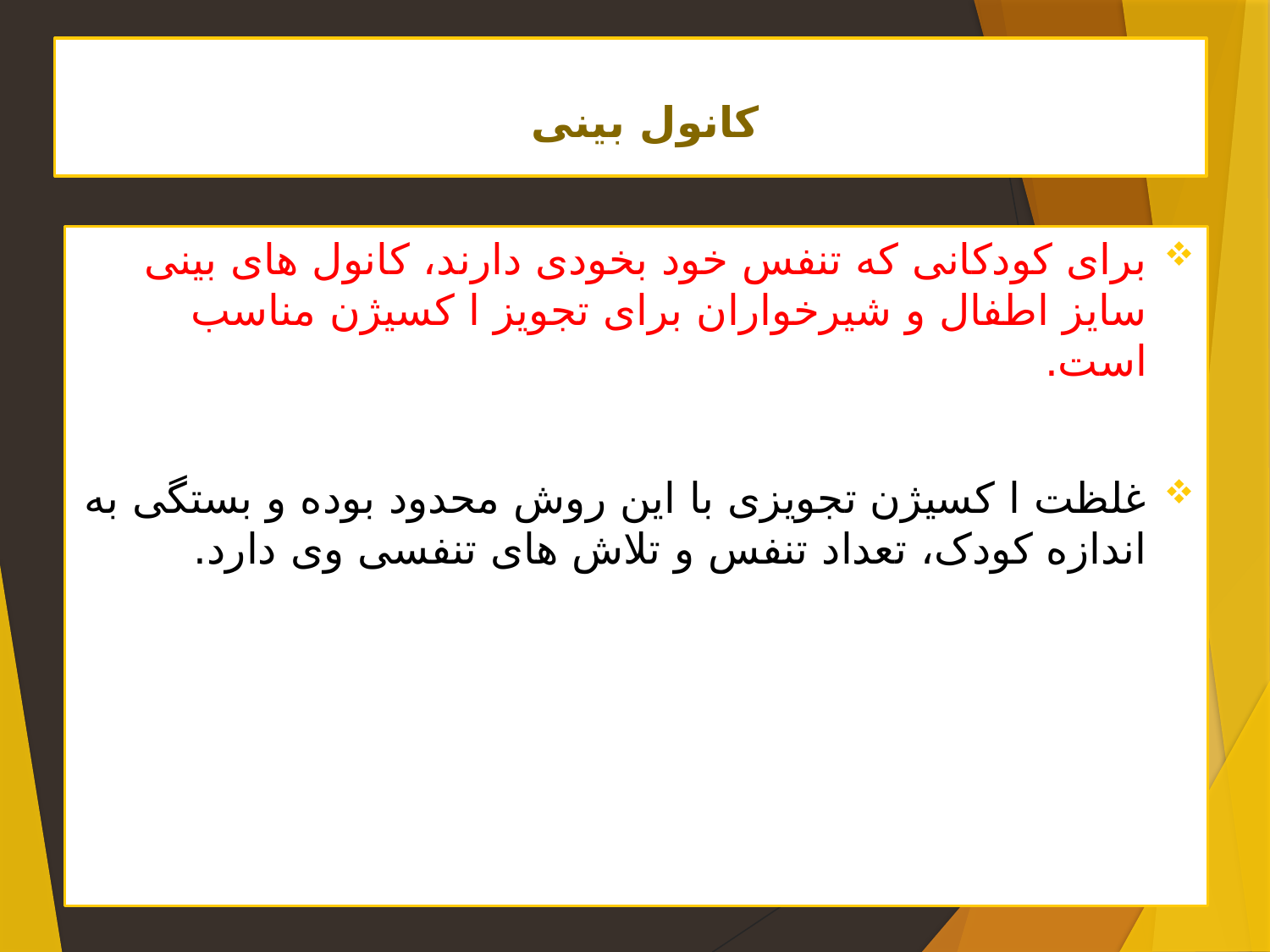

# کانول بینی
برای کودکانی که تنفس خود بخودی دارند، کانول های بینی سایز اطفال و شیرخواران برای تجویز ا کسیژن مناسب است.

غلظت ا کسیژن تجویزی با این روش محدود بوده و بستگی به اندازه کودک، تعداد تنفس و تلاش های تنفسی وی دارد.